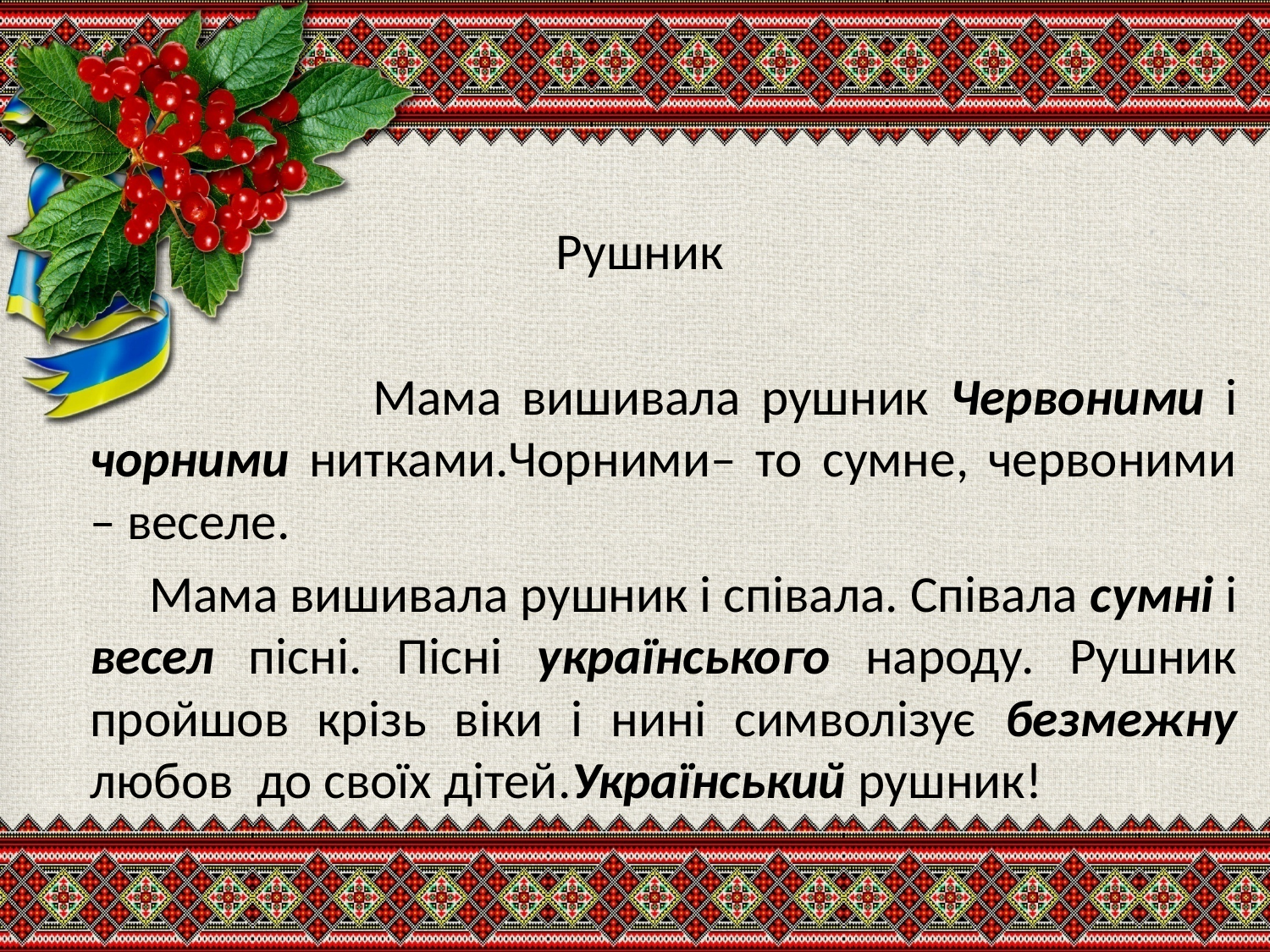

Рушник

                Мама вишивала рушник Червоними і чорними нитками.Чорними– то сумне, червоними – веселе.
         Мама вишивала рушник і співала. Співала сумні і весел пісні. Пісні українського народу. Рушник пройшов крізь віки і нині символізує безмежну любов  до своїх дітей.Український рушник!